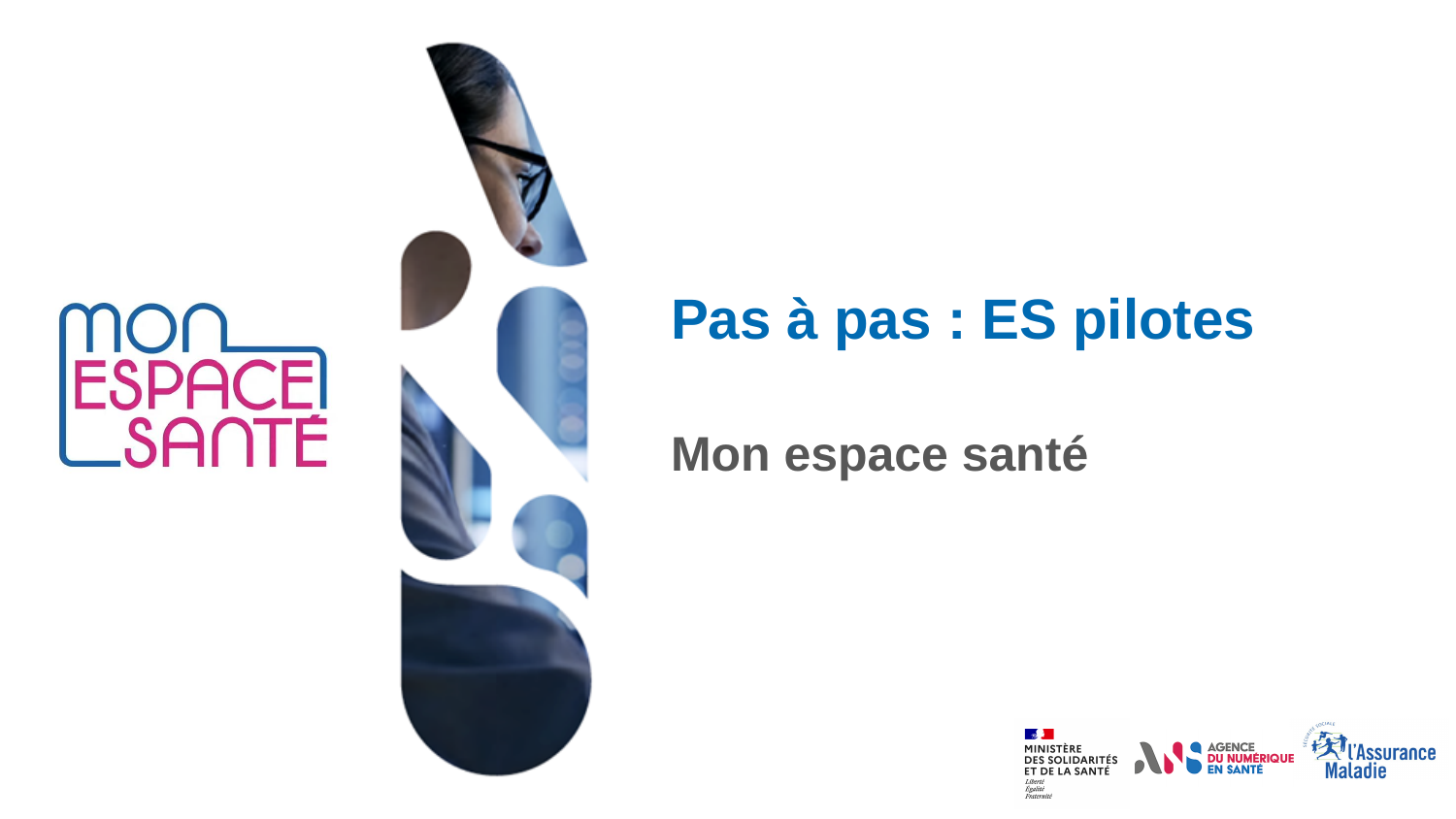

# Pas à pas : ES pilotes
Mon espace santé